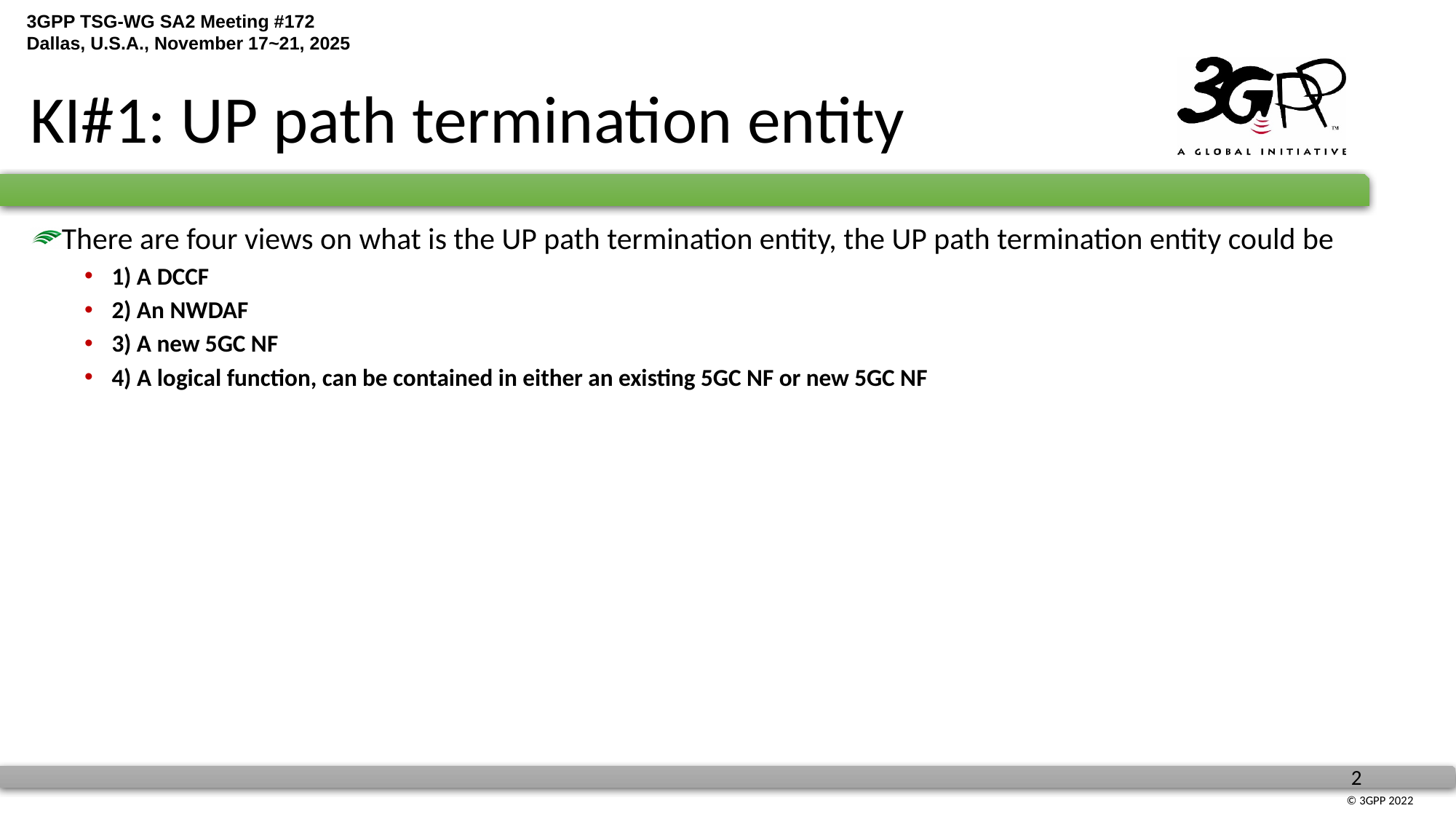

# KI#1: UP path termination entity
There are four views on what is the UP path termination entity, the UP path termination entity could be
1) A DCCF
2) An NWDAF
3) A new 5GC NF
4) A logical function, can be contained in either an existing 5GC NF or new 5GC NF